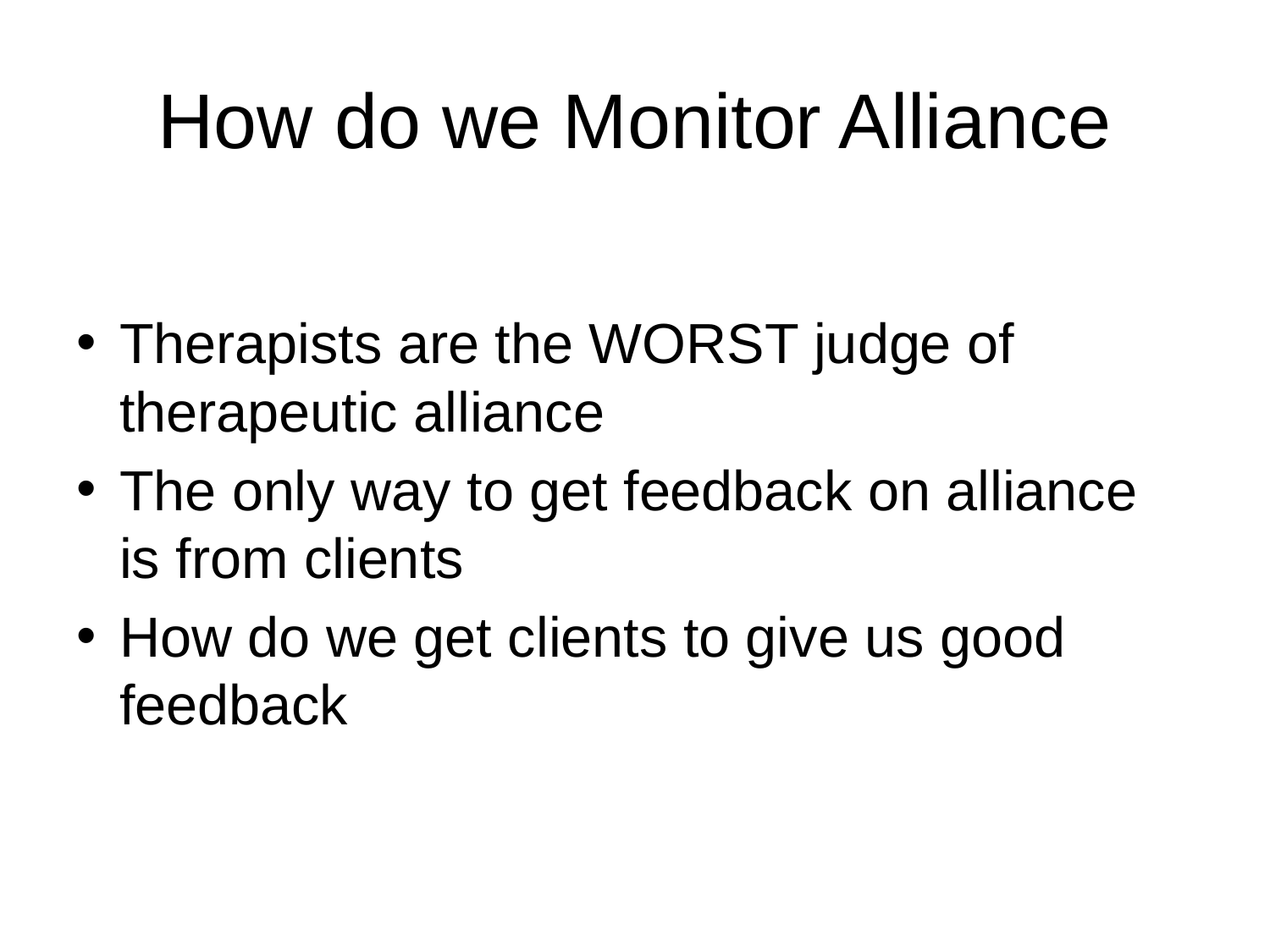

# How do we Monitor Alliance

Therapists are the WORST judge of therapeutic alliance
The only way to get feedback on alliance is from clients
How do we get clients to give us good feedback